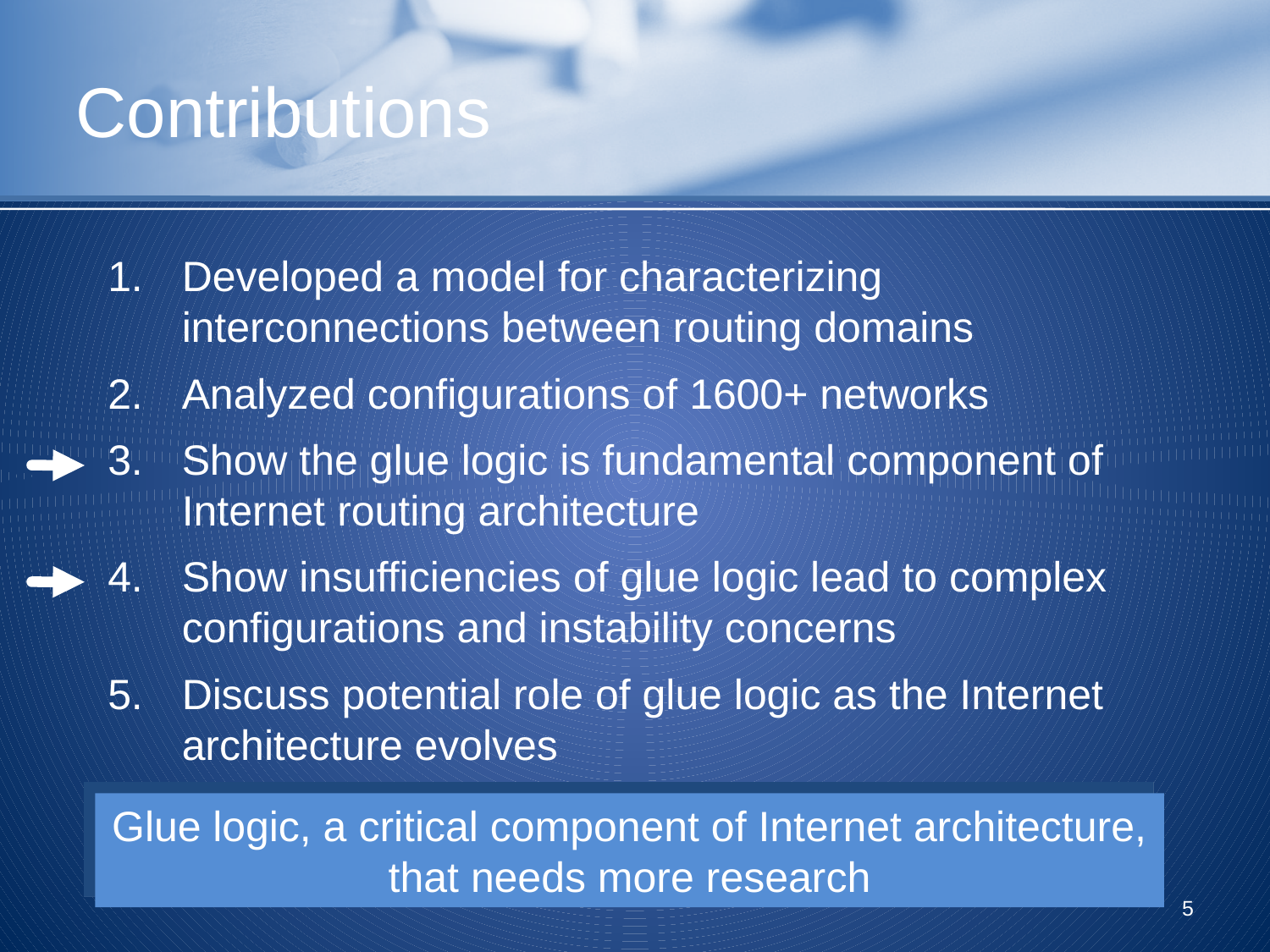

# Contributions
Developed a model for characterizing interconnections between routing domains
Analyzed configurations of 1600+ networks
Show the glue logic is fundamental component of Internet routing architecture
Show insufficiencies of glue logic lead to complex configurations and instability concerns
Discuss potential role of glue logic as the Internet architecture evolves
Glue logic, a critical component of Internet architecture, that needs more research
5